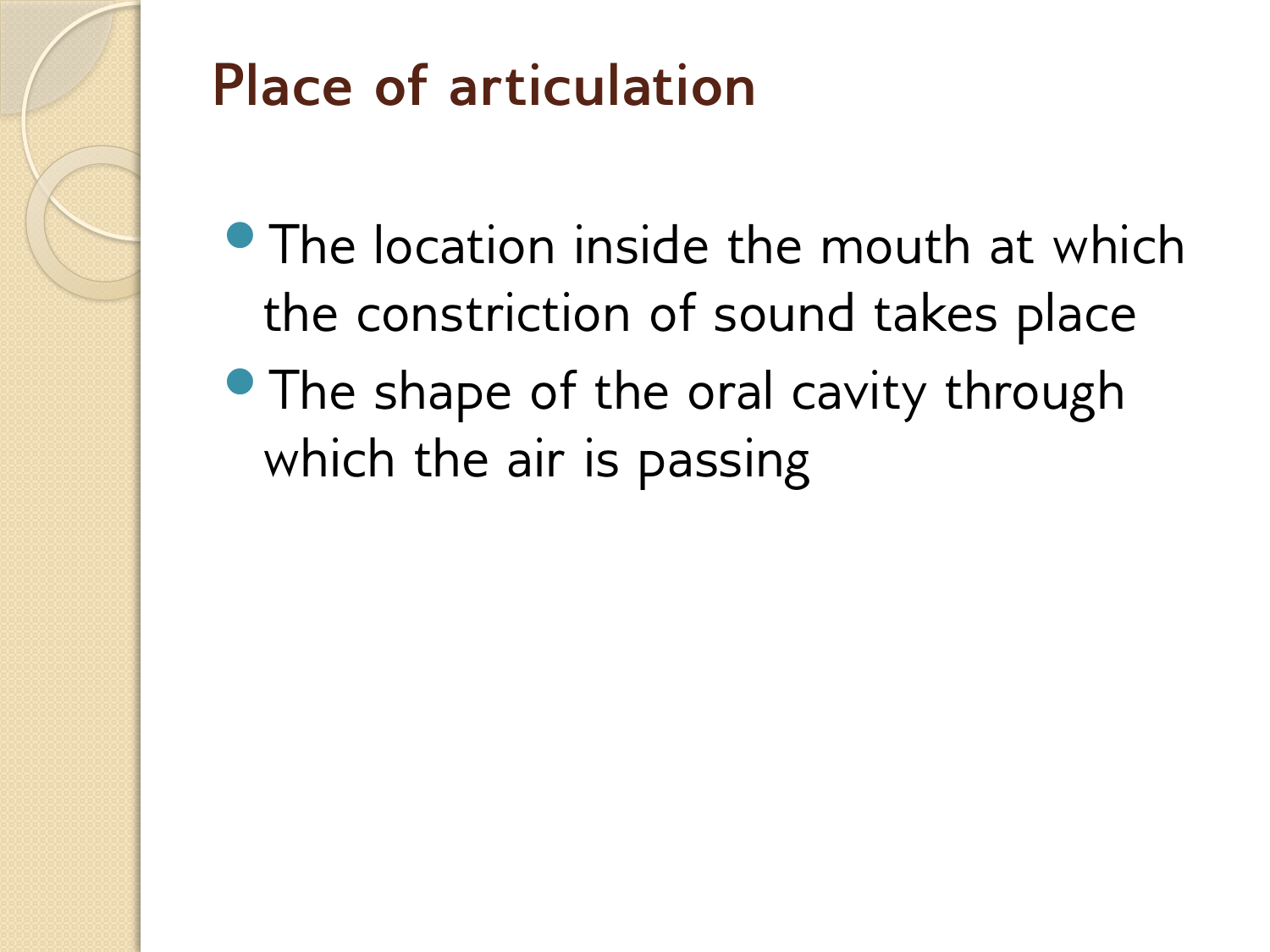

# Place of articulation
The location inside the mouth at which the constriction of sound takes place
The shape of the oral cavity through which the air is passing